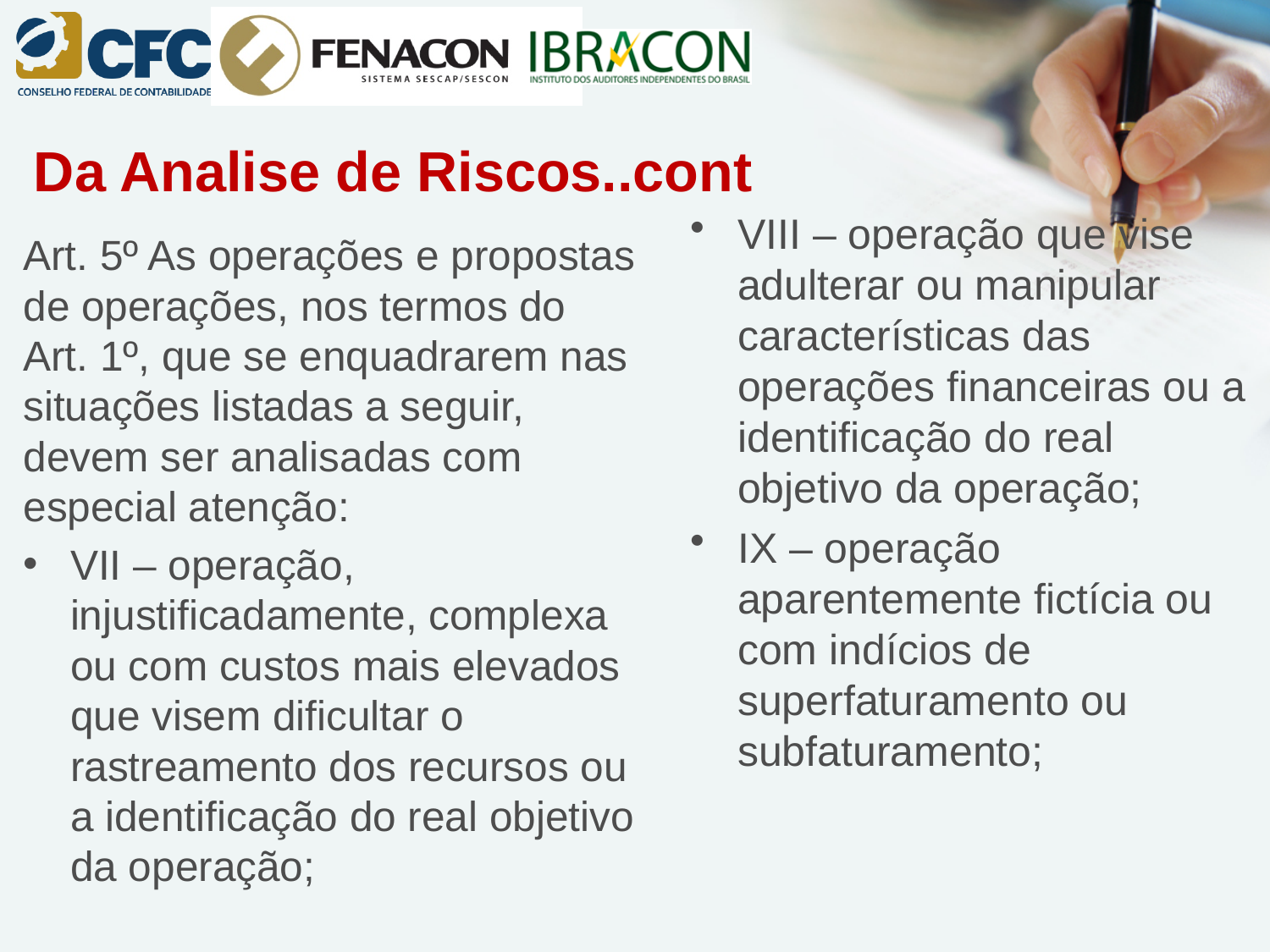

# Da Analise de Riscos..cont
VIII – operação que vise adulterar ou manipular características das operações financeiras ou a identificação do real objetivo da operação;
IX – operação aparentemente fictícia ou com indícios de superfaturamento ou subfaturamento;

Art. 5º As operações e propostas de operações, nos termos do Art. 1º, que se enquadrarem nas situações listadas a seguir, devem ser analisadas com especial atenção:
VII – operação, injustificadamente, complexa ou com custos mais elevados que visem dificultar o rastreamento dos recursos ou a identificação do real objetivo da operação;